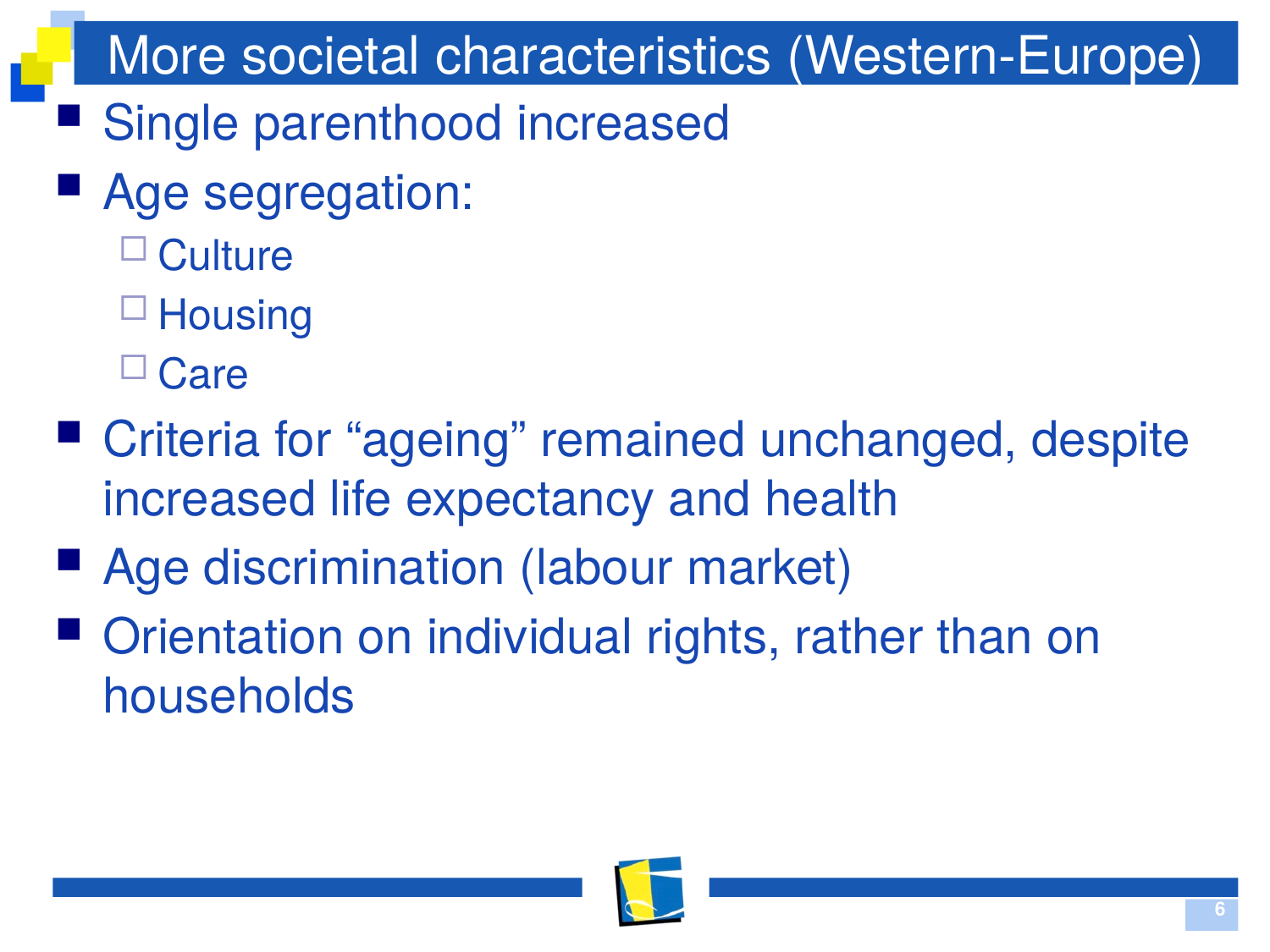

# More societal characteristics (Western-Europe)
Single parenthood increased
Age segregation:
Culture
Housing
Care
Criteria for “ageing” remained unchanged, despite increased life expectancy and health
Age discrimination (labour market)
Orientation on individual rights, rather than on households
6